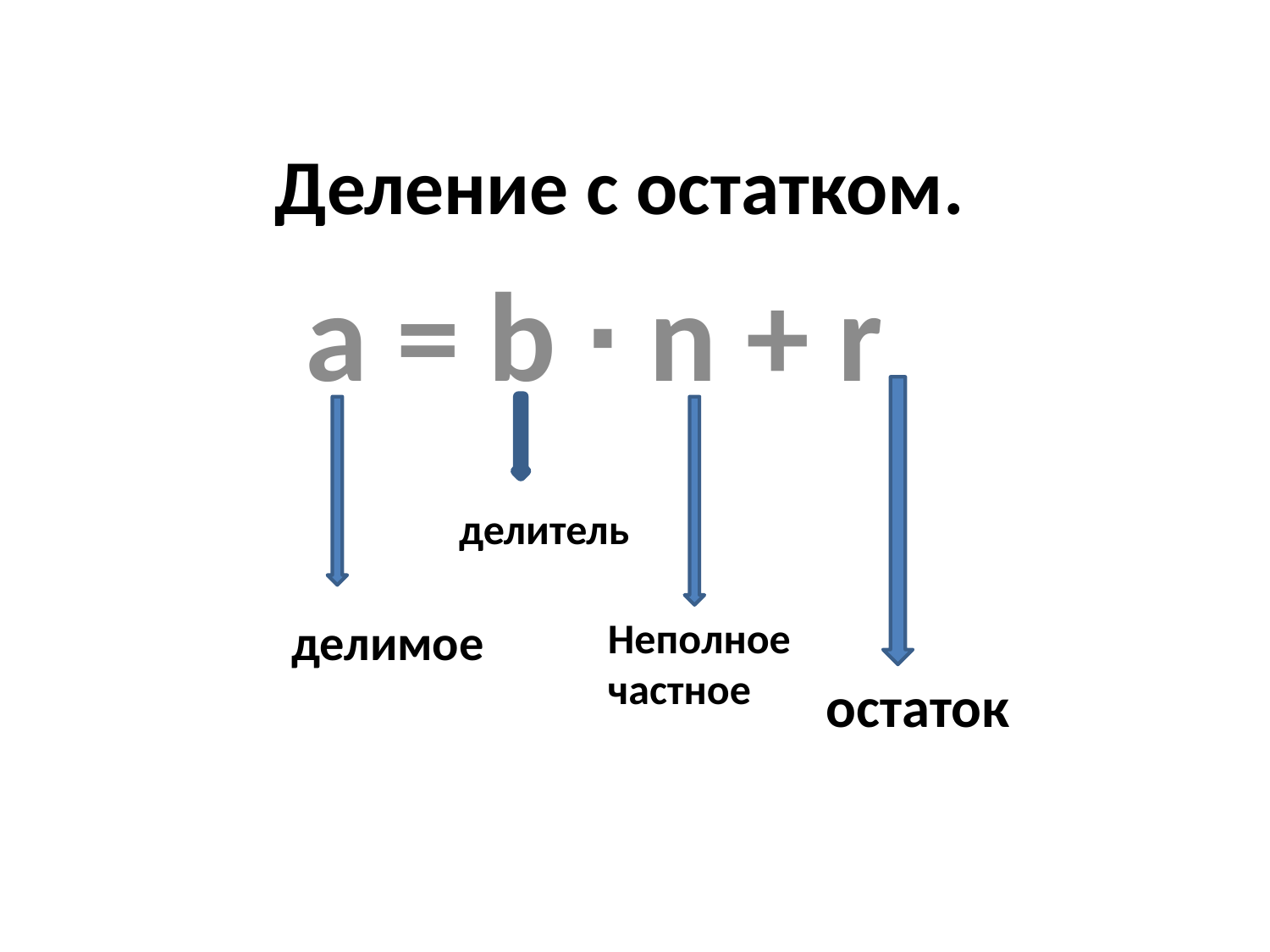

# Деление с остатком.
a = b ∙ n + r

делитель
делимое
Неполное
частное
остаток